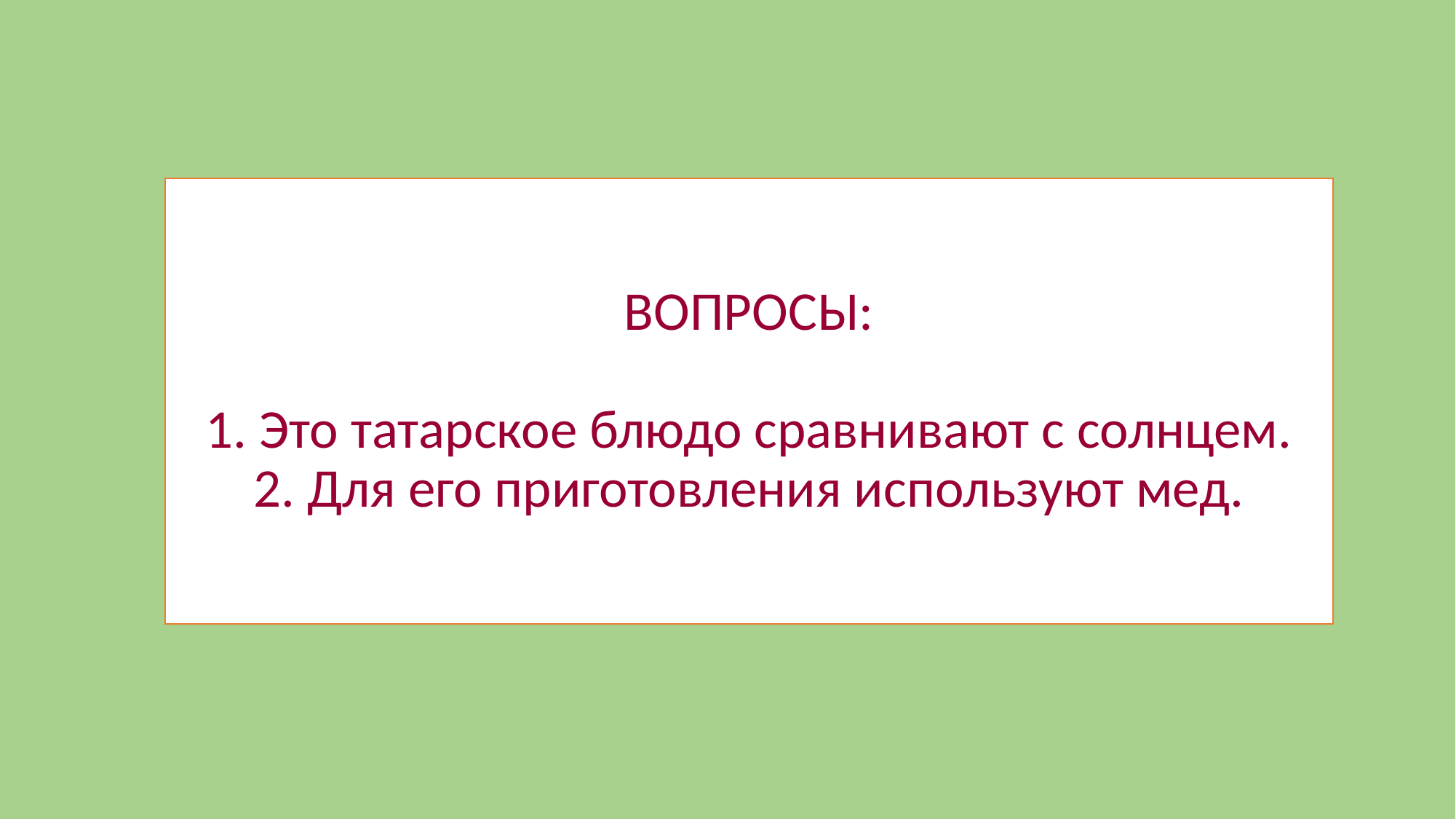

# ВОПРОСЫ: 1. Это татарское блюдо сравнивают с солнцем. 2. Для его приготовления используют мед.